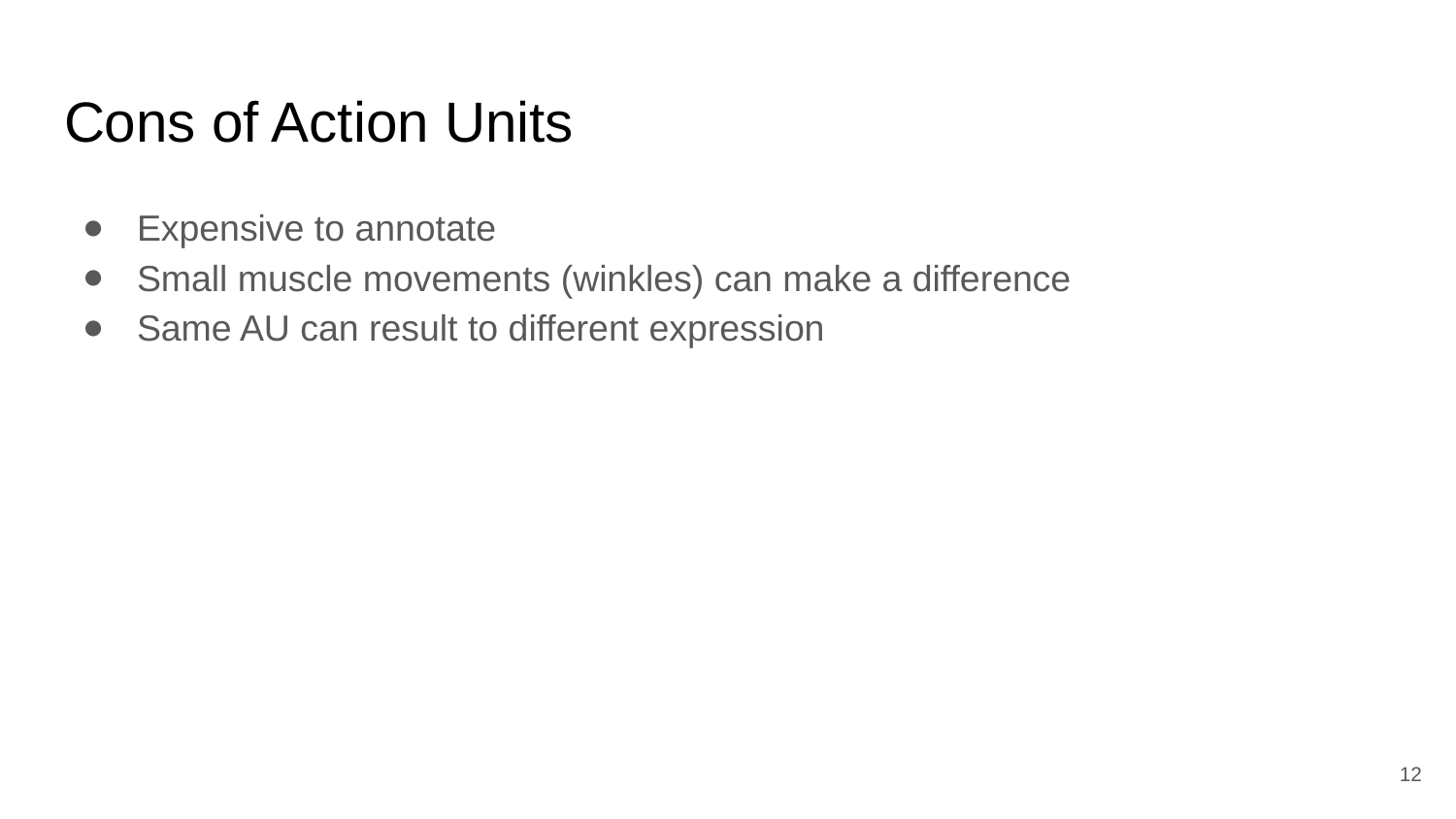

# Cons of Action Units
Expensive to annotate
Small muscle movements (winkles) can make a difference
Same AU can result to different expression
12